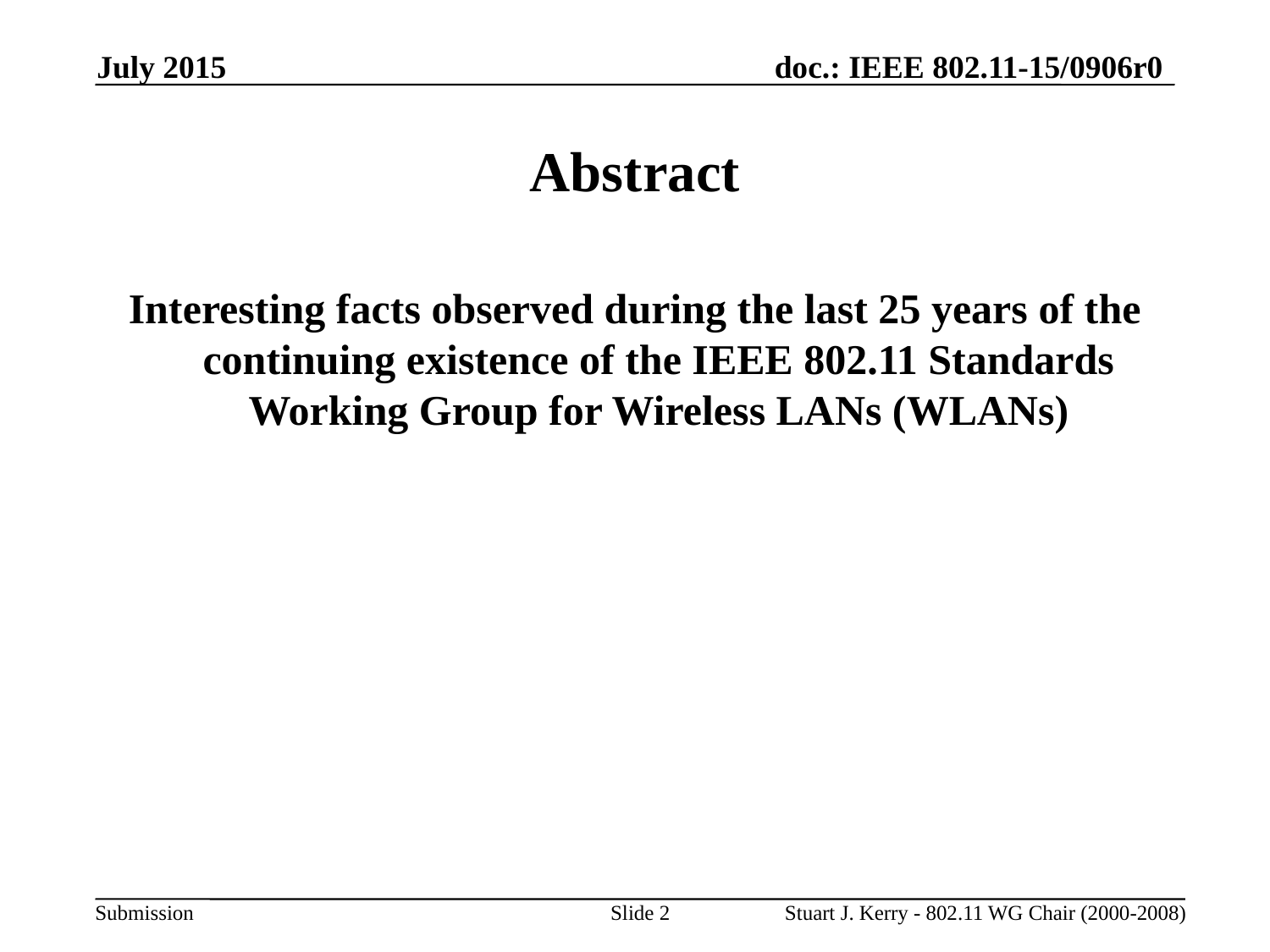

July 2015
# Abstract
Interesting facts observed during the last 25 years of the continuing existence of the IEEE 802.11 Standards Working Group for Wireless LANs (WLANs)
Slide 2
Stuart J. Kerry - 802.11 WG Chair (2000-2008)